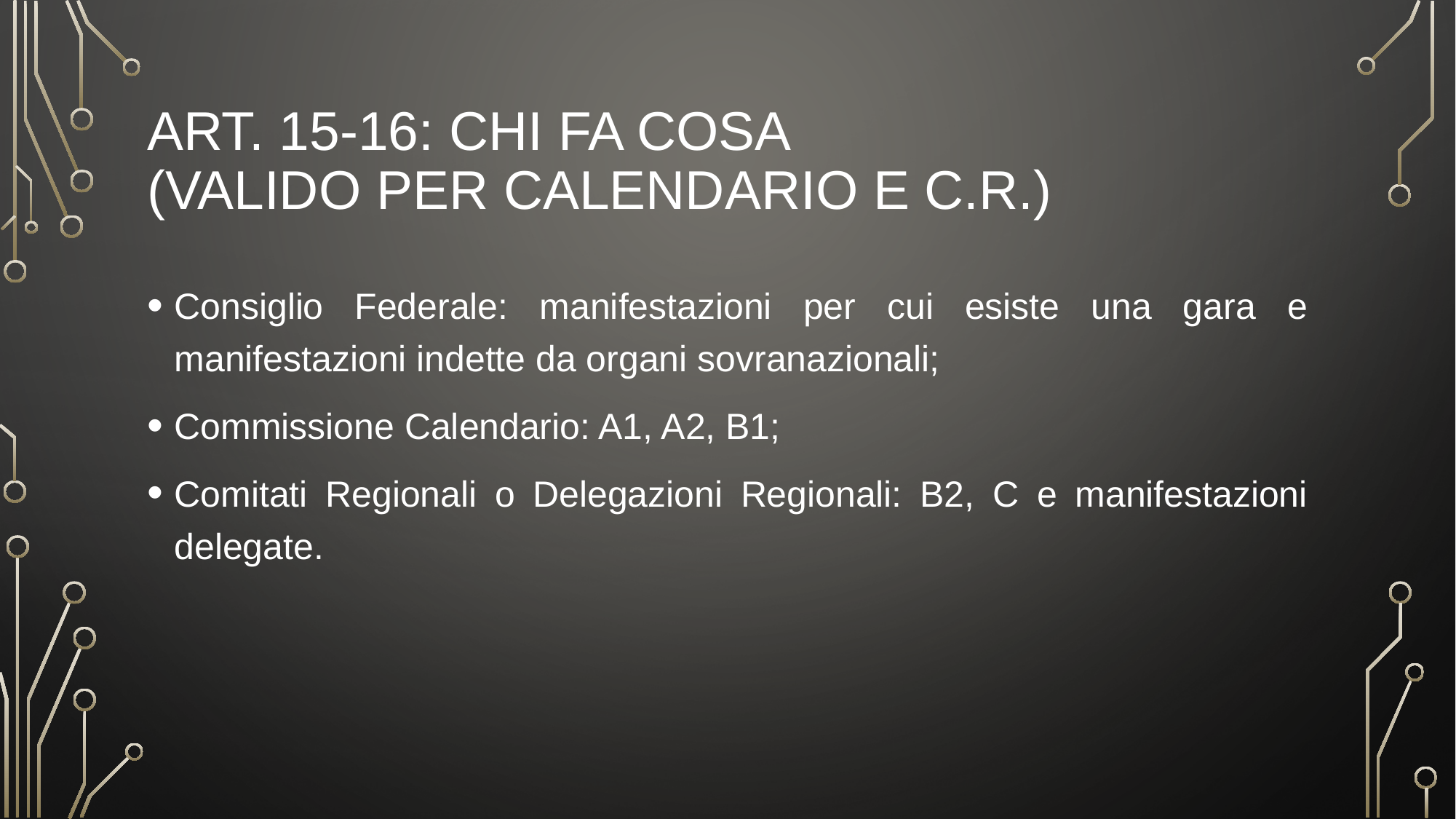

# ART. 15-16: CHI FA COSA (Valido per CALENDARIO E C.R.)
Consiglio Federale: manifestazioni per cui esiste una gara e manifestazioni indette da organi sovranazionali;
Commissione Calendario: A1, A2, B1;
Comitati Regionali o Delegazioni Regionali: B2, C e manifestazioni delegate.